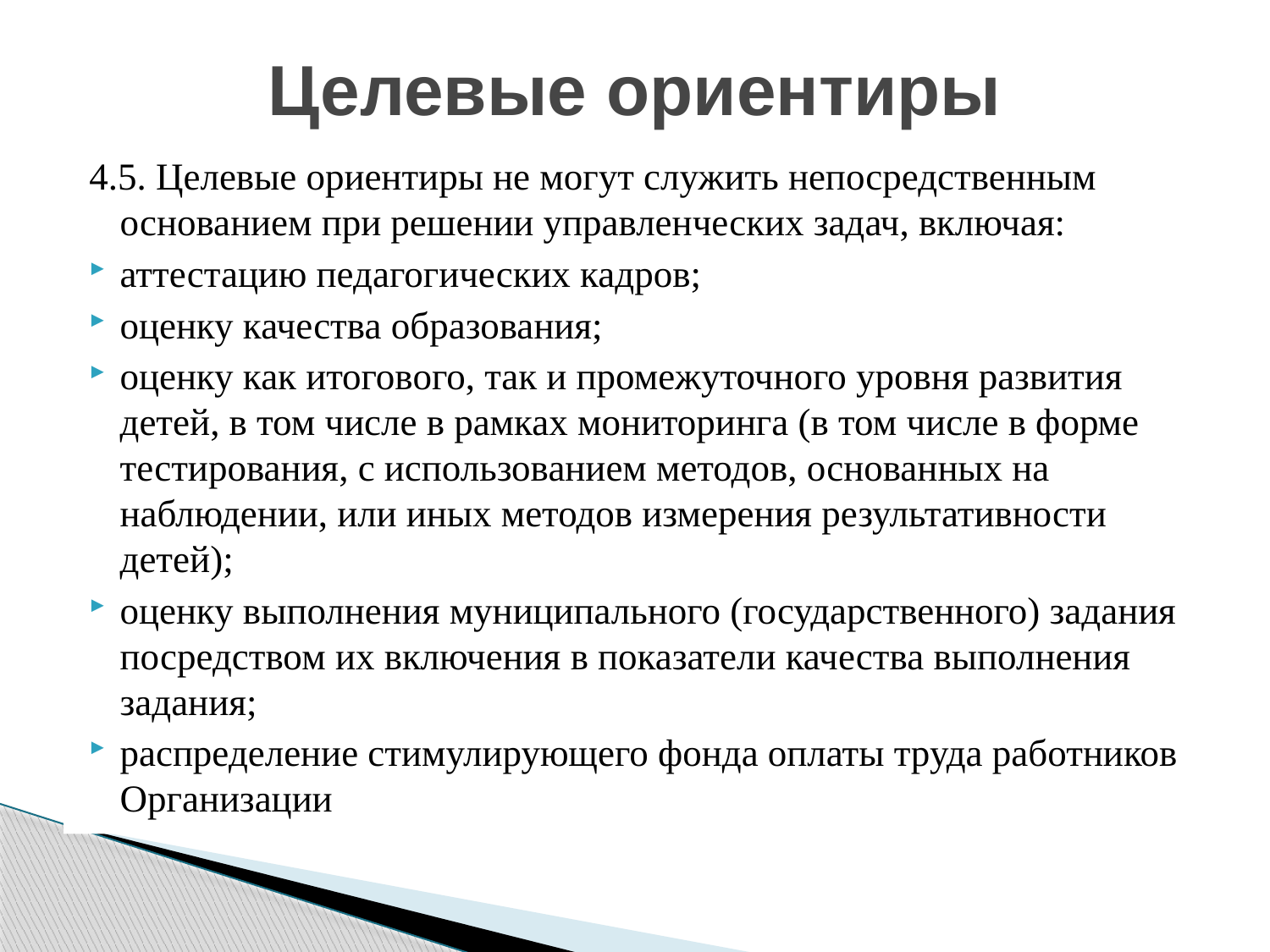

# Целевые ориентиры
4.5. Целевые ориентиры не могут служить непосредственным основанием при решении управленческих задач, включая:
аттестацию педагогических кадров;
оценку качества образования;
оценку как итогового, так и промежуточного уровня развития детей, в том числе в рамках мониторинга (в том числе в форме тестирования, с использованием методов, основанных на наблюдении, или иных методов измерения результативности детей);
оценку выполнения муниципального (государственного) задания посредством их включения в показатели качества выполнения задания;
распределение стимулирующего фонда оплаты труда работников Организации